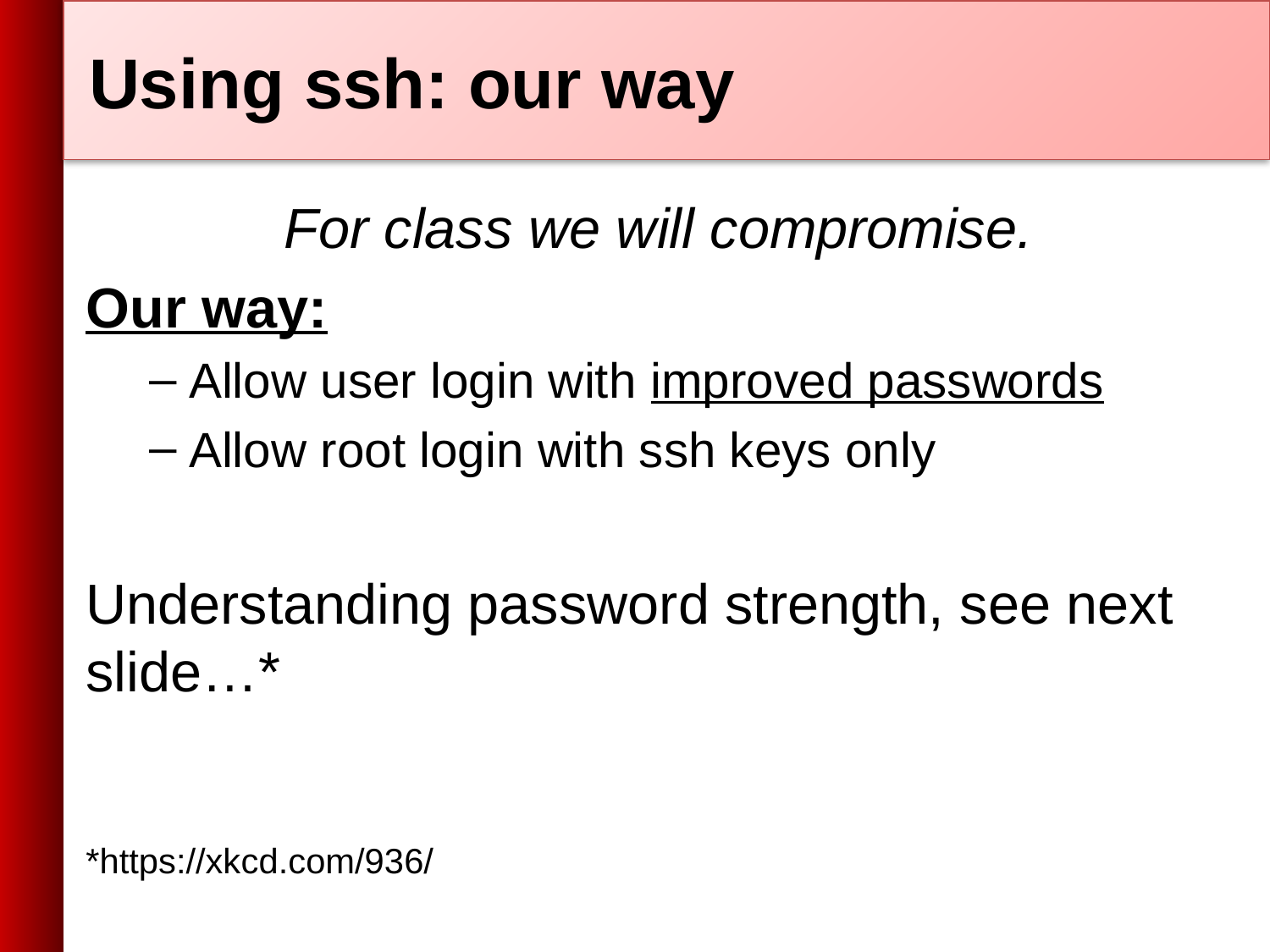

# Using ssh: our way
For class we will compromise.
Our way:
Allow user login with improved passwords
Allow root login with ssh keys only

Understanding password strength, see next slide…*

*https://xkcd.com/936/